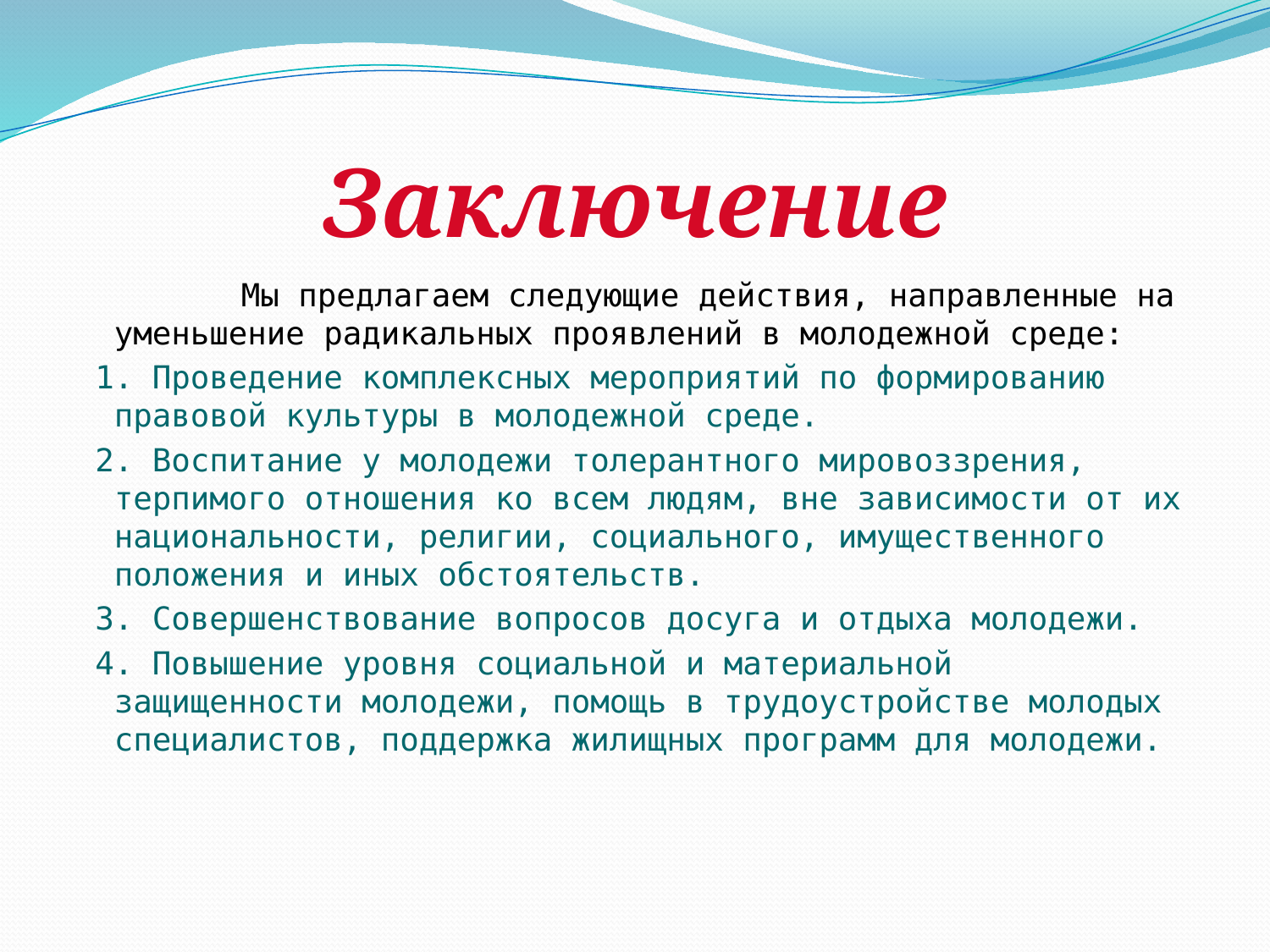

# Заключение
		Мы предлагаем следующие действия, направленные на уменьшение радикальных проявлений в молодежной среде:
 1. Проведение комплексных мероприятий по формированию правовой культуры в молодежной среде.
 2. Воспитание у молодежи толерантного мировоззрения, терпимого отношения ко всем людям, вне зависимости от их национальности, религии, социального, имущественного положения и иных обстоятельств.
 3. Совершенствование вопросов досуга и отдыха молодежи.
 4. Повышение уровня социальной и материальной защищенности молодежи, помощь в трудоустройстве молодых специалистов, поддержка жилищных программ для молодежи.